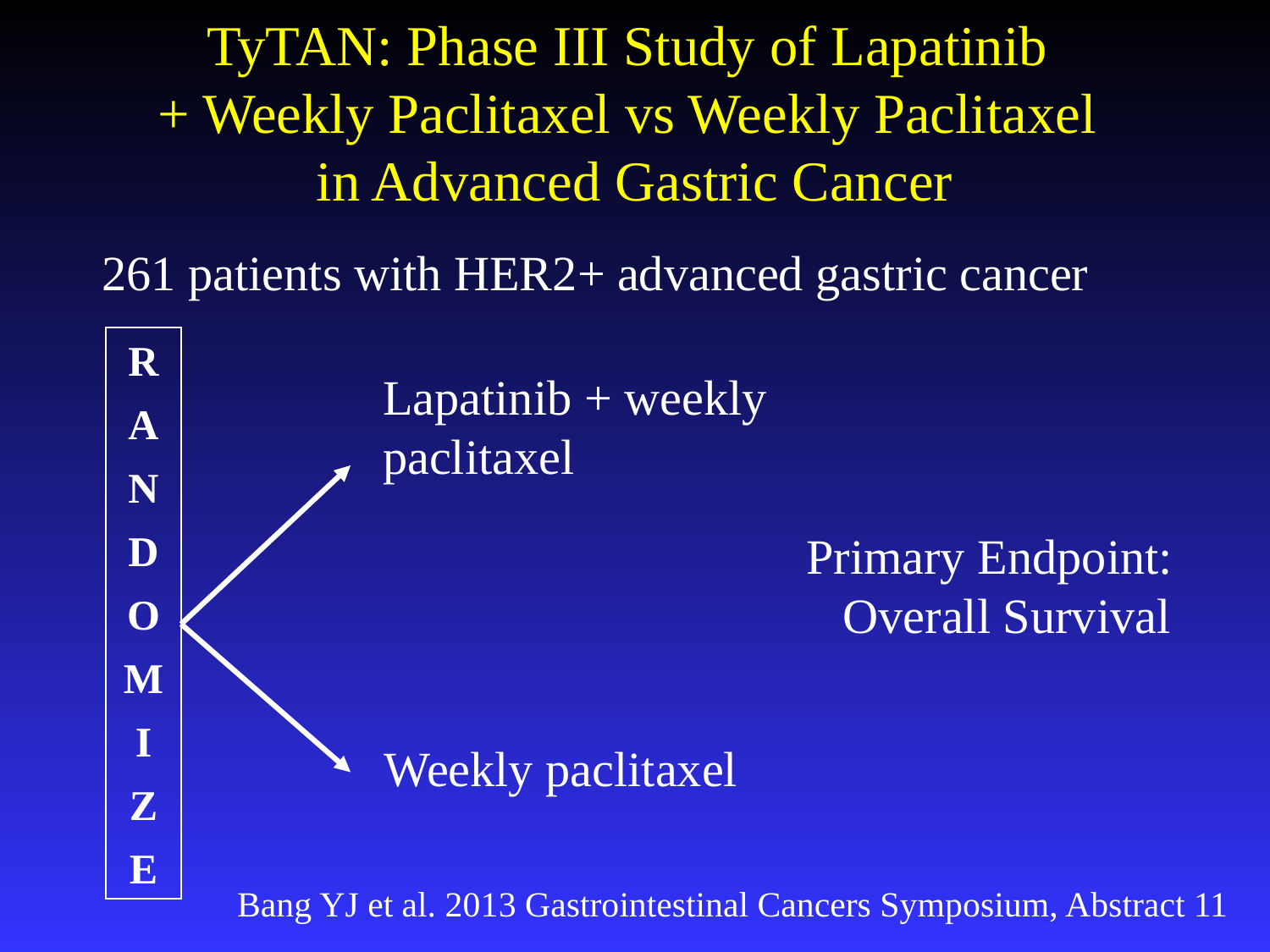

TyTAN: Phase III Study of Lapatinib
+ Weekly Paclitaxel vs Weekly Paclitaxel
in Advanced Gastric Cancer
261 patients with HER2+ advanced gastric cancer
R
A
N
D
O
M
I
Z
E
Lapatinib + weekly paclitaxel

Primary Endpoint:
   Overall Survival

Weekly paclitaxel
Bang YJ et al. 2013 Gastrointestinal Cancers Symposium, Abstract 11